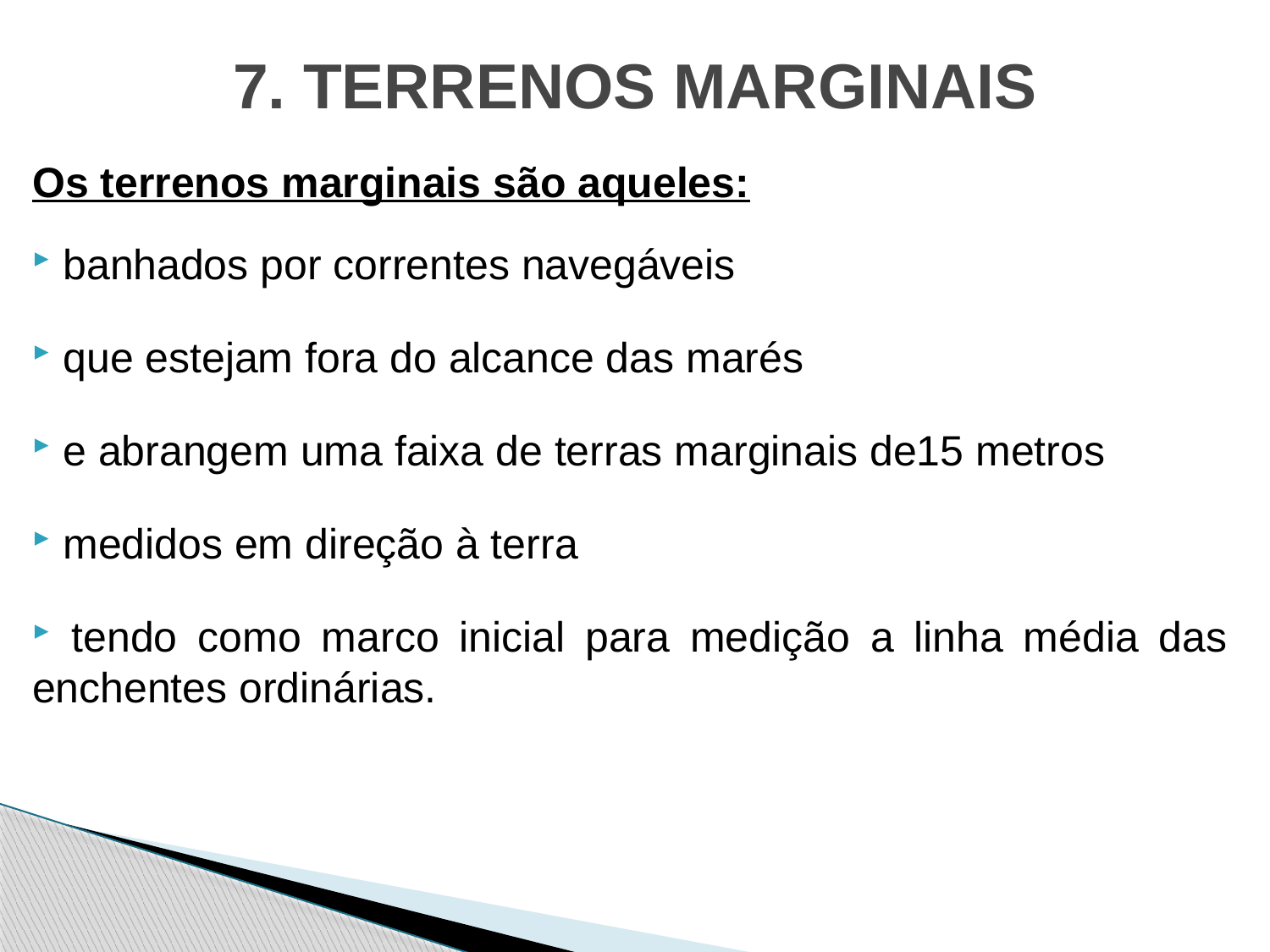

# 7. TERRENOS MARGINAIS
Os terrenos marginais são aqueles:
 banhados por correntes navegáveis
 que estejam fora do alcance das marés
 e abrangem uma faixa de terras marginais de15 metros
 medidos em direção à terra
 tendo como marco inicial para medição a linha média das enchentes ordinárias.